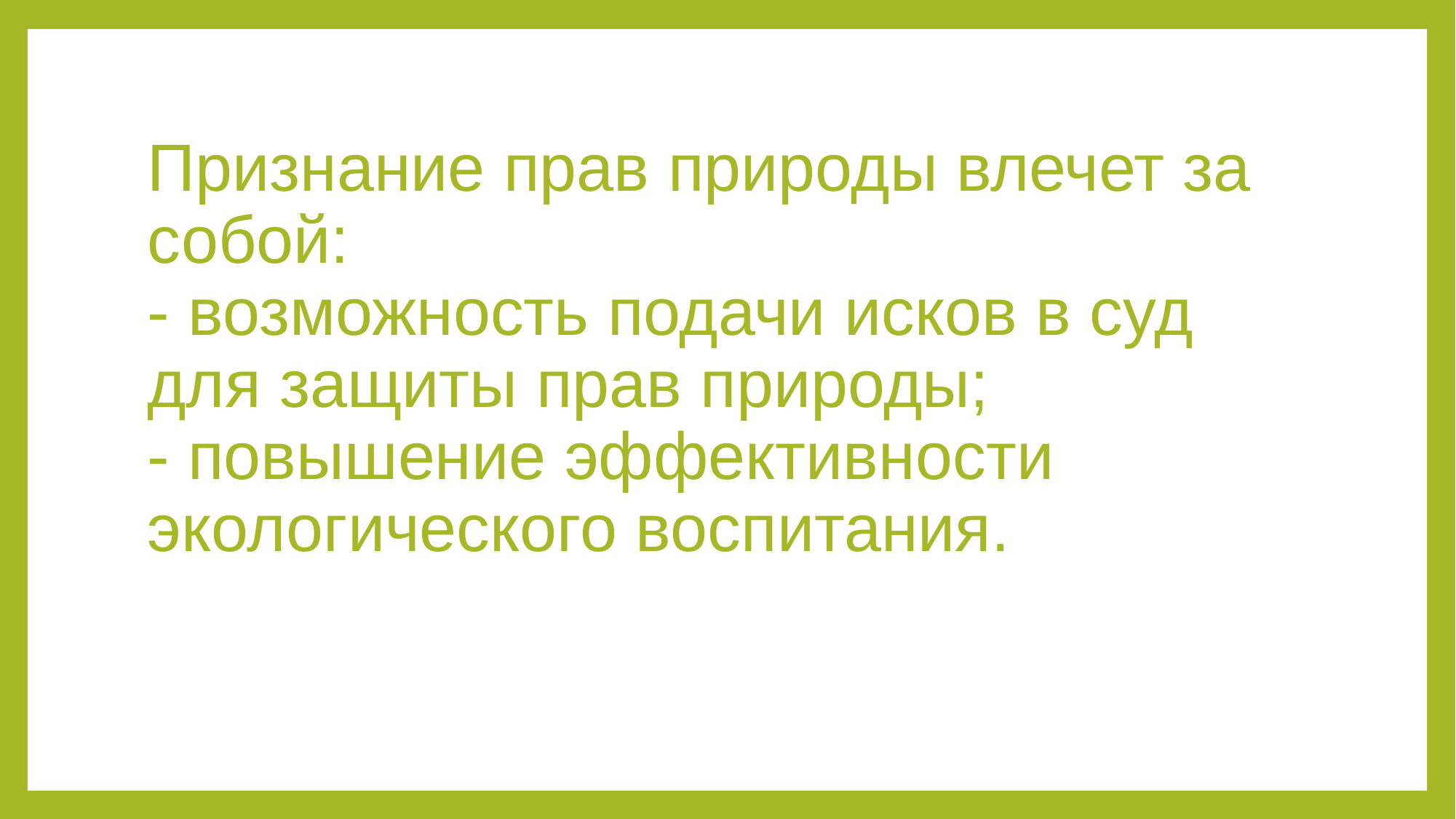

# Признание прав природы влечет за собой: - возможность подачи исков в суд для защиты прав природы; - повышение эффективности экологического воспитания.